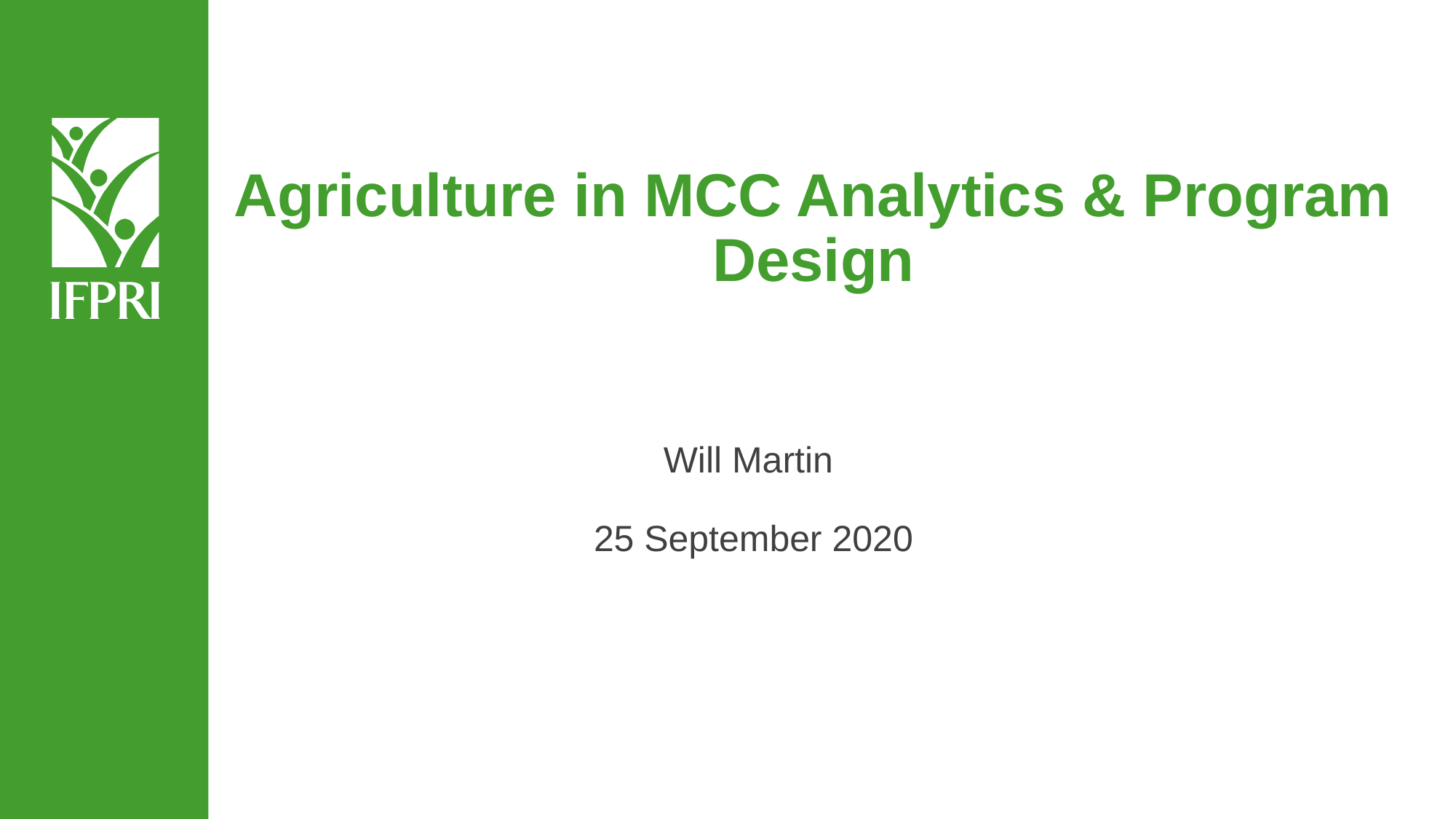

Agriculture in MCC Analytics & Program Design
Will Martin
25 September 2020